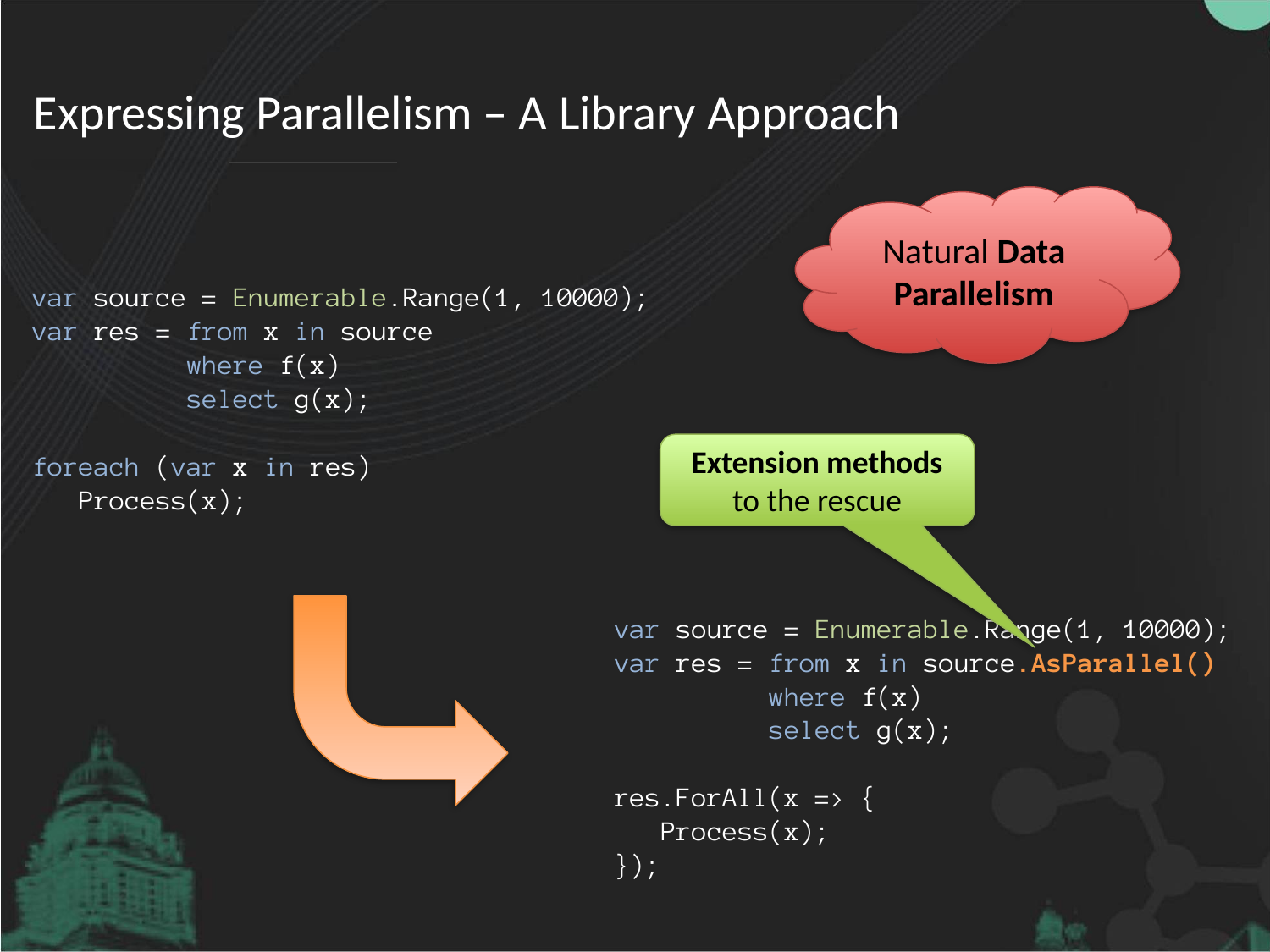

# Expressing Parallelism – A Library Approach
Natural Data Parallelism
var source = Enumerable.Range(1, 10000);
var res = from x in source
          where f(x)
          select g(x);

foreach (var x in res)
   Process(x);
Extension methods to the rescue

var source = Enumerable.Range(1, 10000);
var res = from x in source.AsParallel()
          where f(x)
          select g(x);

res.ForAll(x => {
   Process(x);
});